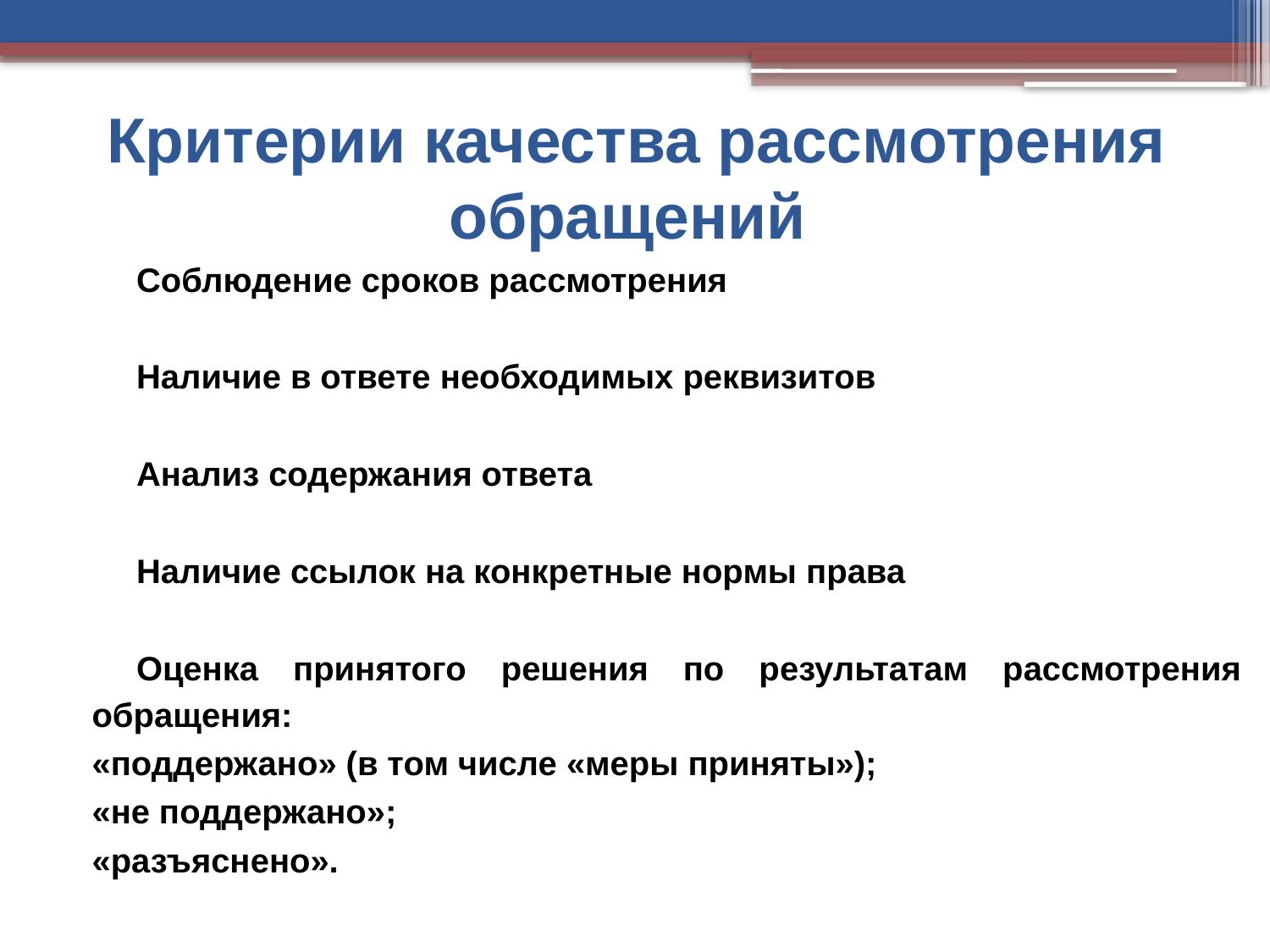

# Критерии качества рассмотрения обращений
	Соблюдение сроков рассмотрения

	Наличие в ответе необходимых реквизитов

	Анализ содержания ответа

	Наличие ссылок на конкретные нормы права

	Оценка принятого решения по результатам рассмотрения обращения:
«поддержано» (в том числе «меры приняты»);
«не поддержано»;
«разъяснено».